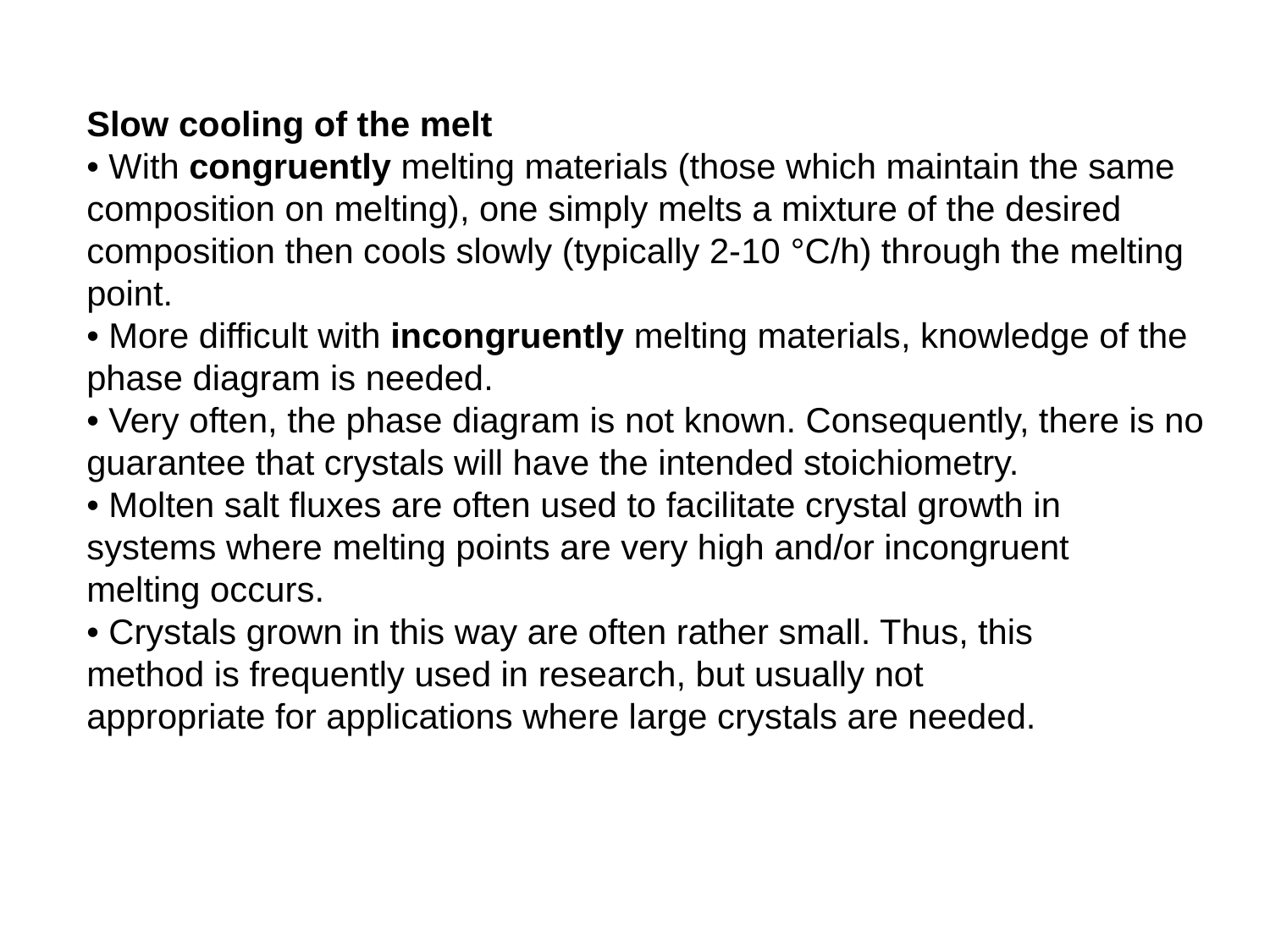

Slow cooling of the melt
• With congruently melting materials (those which maintain the same composition on melting), one simply melts a mixture of the desired composition then cools slowly (typically 2-10 °C/h) through the melting point.
• More difficult with incongruently melting materials, knowledge of the phase diagram is needed.
• Very often, the phase diagram is not known. Consequently, there is no guarantee that crystals will have the intended stoichiometry.
• Molten salt fluxes are often used to facilitate crystal growth in
systems where melting points are very high and/or incongruent
melting occurs.
• Crystals grown in this way are often rather small. Thus, this
method is frequently used in research, but usually not
appropriate for applications where large crystals are needed.